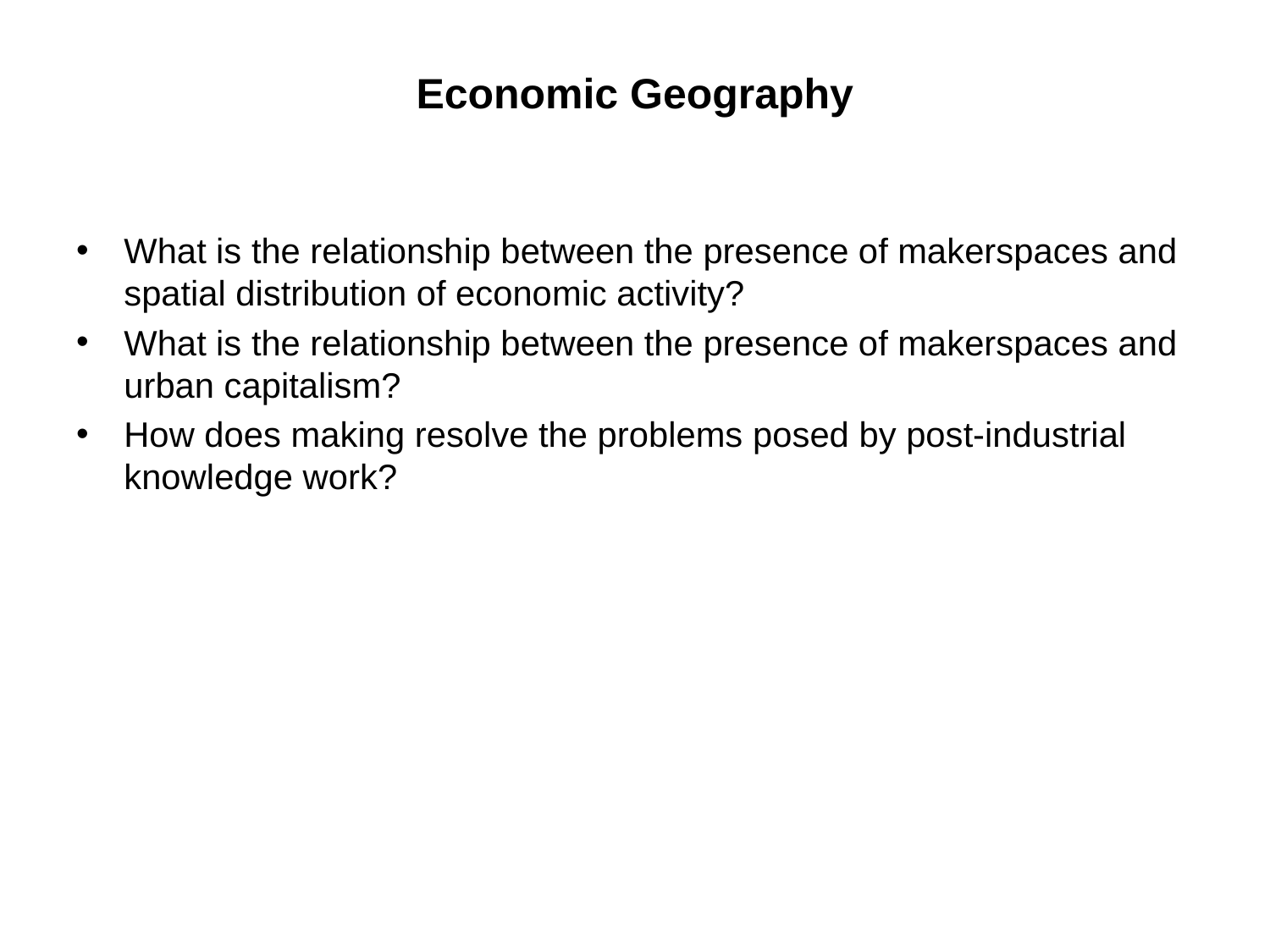

# Economic Geography
What is the relationship between the presence of makerspaces and spatial distribution of economic activity?
What is the relationship between the presence of makerspaces and urban capitalism?
How does making resolve the problems posed by post-industrial knowledge work?